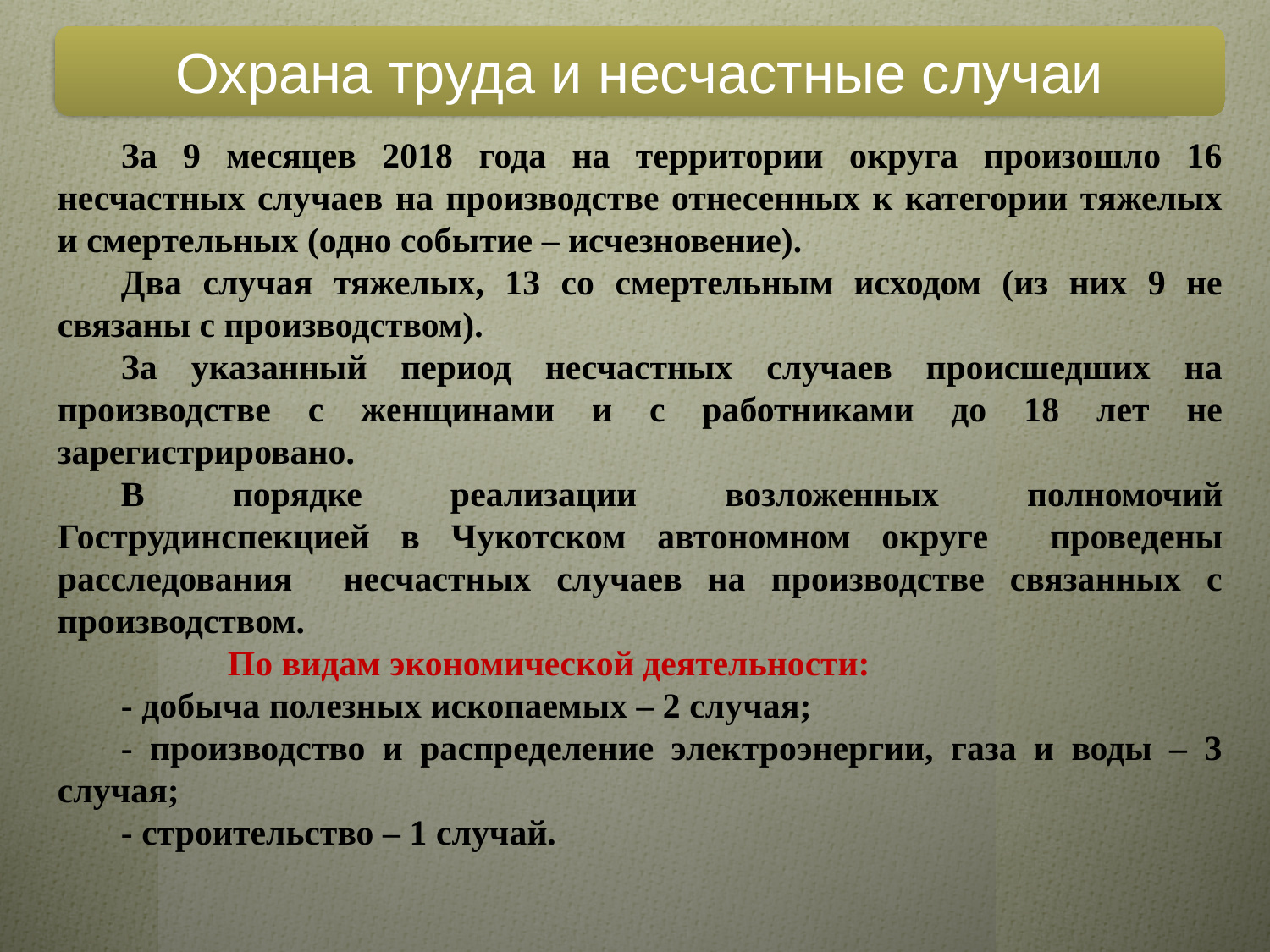

Охрана труда и несчастные случаи
За 9 месяцев 2018 года на территории округа произошло 16 несчастных случаев на производстве отнесенных к категории тяжелых и смертельных (одно событие – исчезновение).
Два случая тяжелых, 13 со смертельным исходом (из них 9 не связаны с производством).
За указанный период несчастных случаев происшедших на производстве с женщинами и с работниками до 18 лет не зарегистрировано.
В порядке реализации возложенных полномочий Гострудинспекцией в Чукотском автономном округе  проведены расследования  несчастных случаев на производстве связанных с производством.
            По видам экономической деятельности:
- добыча полезных ископаемых – 2 случая;
- производство и распределение электроэнергии, газа и воды – 3 случая;
- строительство – 1 случай.